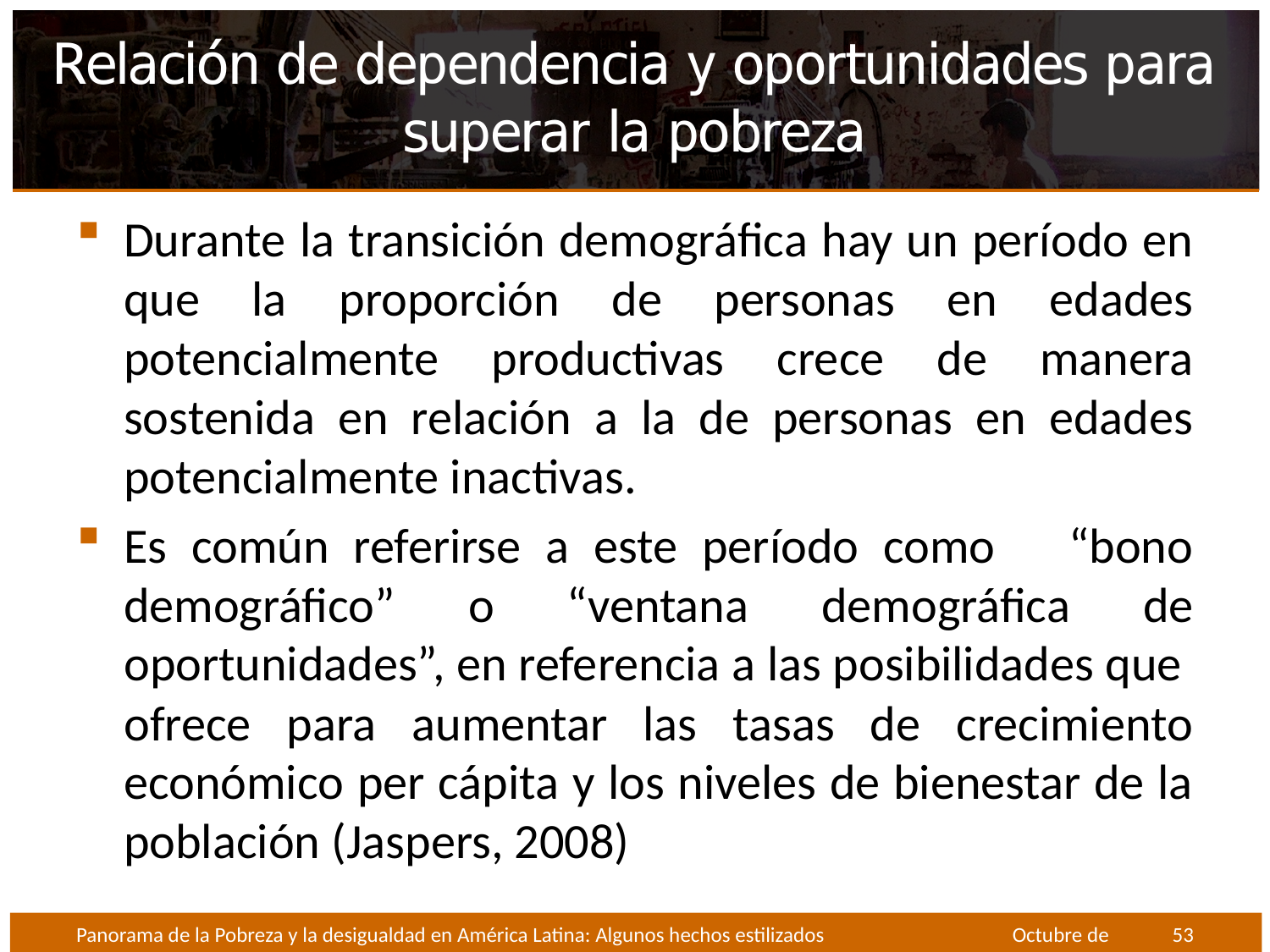

# Relación de dependencia y oportunidades para superar la pobreza
Durante la transición demográfica hay un período en que la proporción de personas en edades potencialmente productivas crece de manera sostenida en relación a la de personas en edades potencialmente inactivas.
Es común referirse a este período como   “bono demográfico” o “ventana demográfica de oportunidades”, en referencia a las posibilidades que  ofrece para aumentar las tasas de crecimiento económico per cápita y los niveles de bienestar de la población (Jaspers, 2008)

Panorama de la Pobreza y la desigualdad en América Latina: Algunos hechos estilizados
Octubre de 2012
53